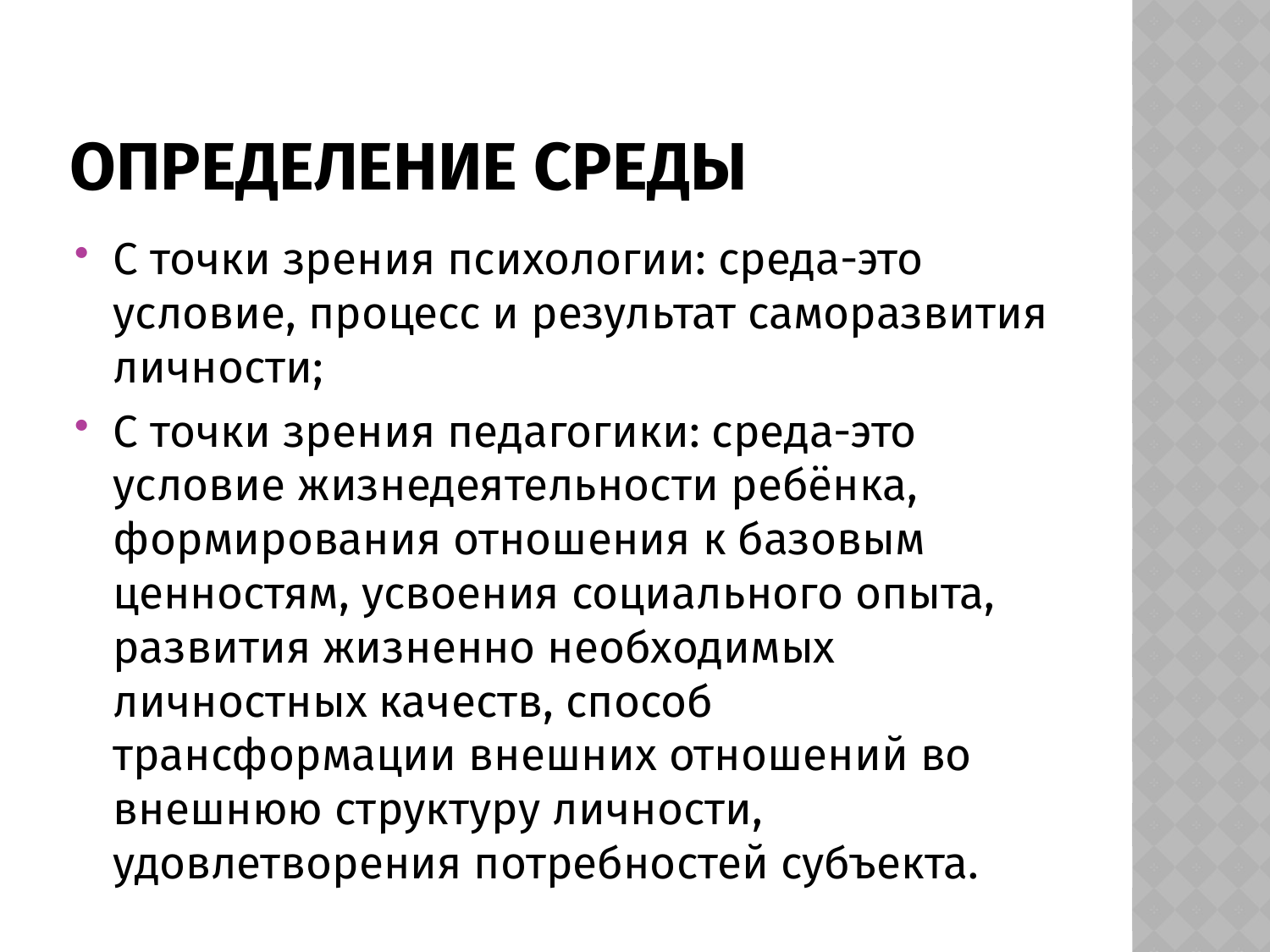

# Определение среды
С точки зрения психологии: среда-это условие, процесс и результат саморазвития личности;
С точки зрения педагогики: среда-это условие жизнедеятельности ребёнка, формирования отношения к базовым ценностям, усвоения социального опыта, развития жизненно необходимых личностных качеств, способ трансформации внешних отношений во внешнюю структуру личности, удовлетворения потребностей субъекта.